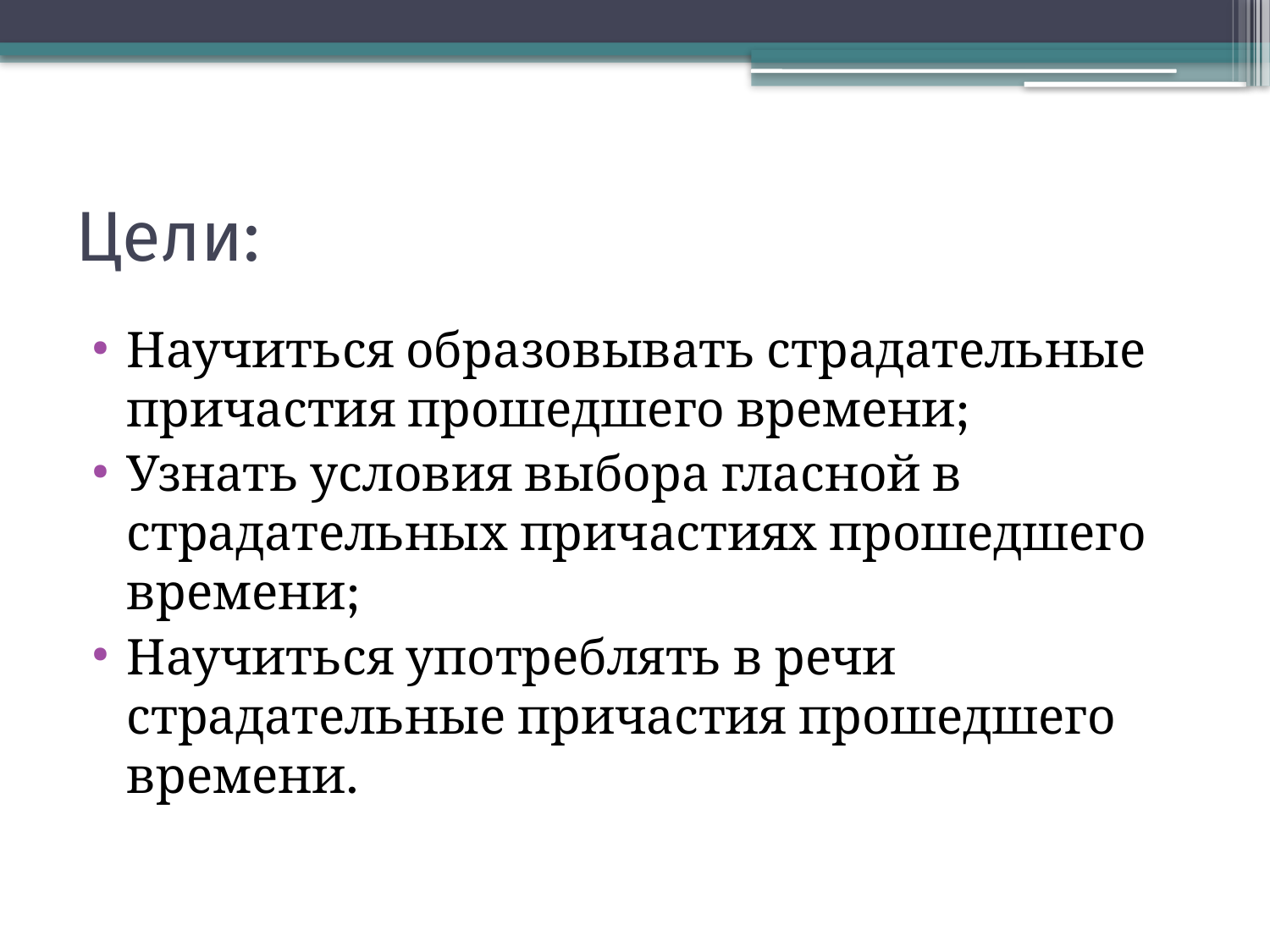

# Цели:
Научиться образовывать страдательные причастия прошедшего времени;
Узнать условия выбора гласной в страдательных причастиях прошедшего времени;
Научиться употреблять в речи страдательные причастия прошедшего времени.